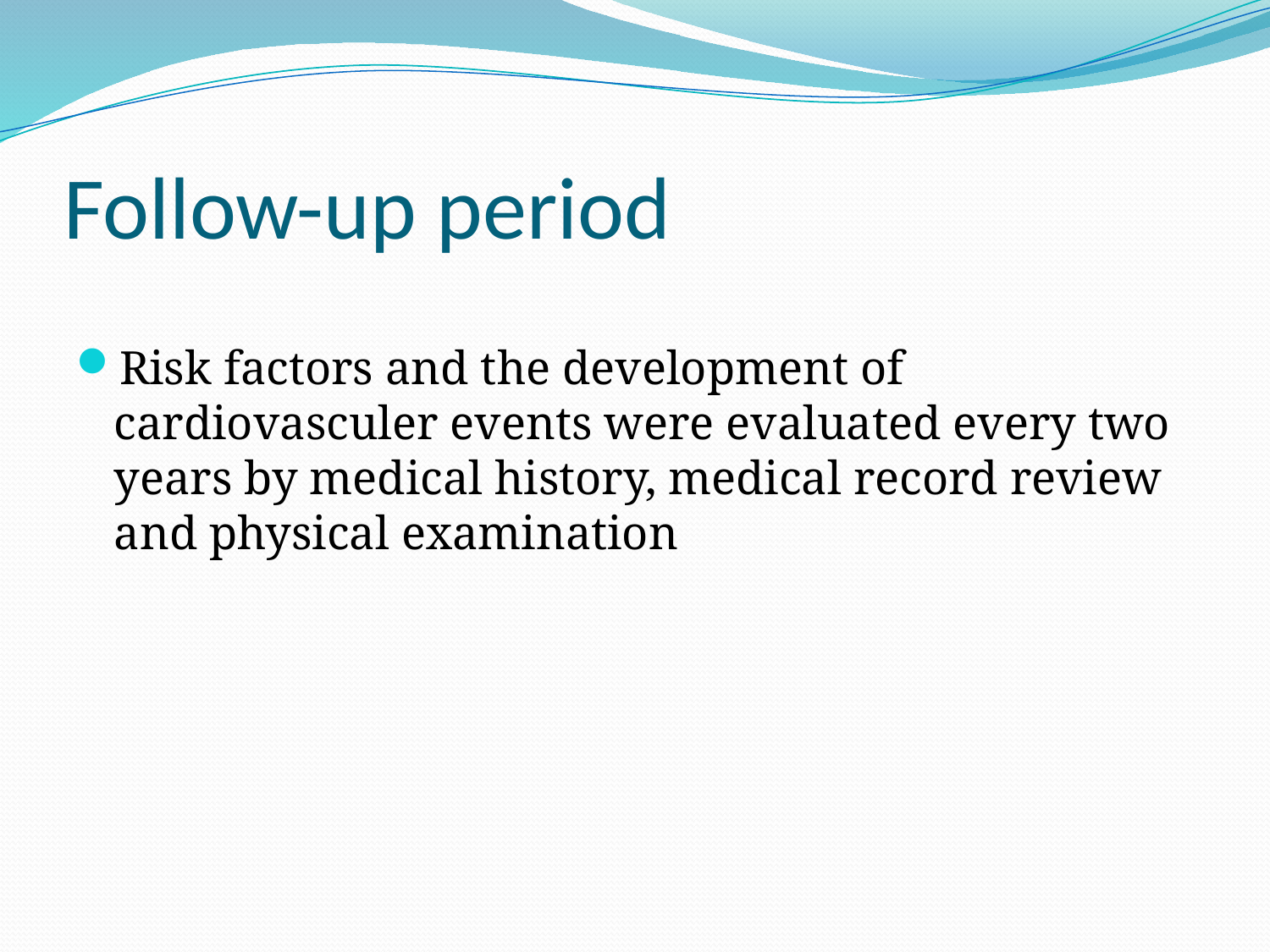

# Follow-up period

Risk factors and the development of cardiovasculer events were evaluated every two years by medical history, medical record review and physical examination